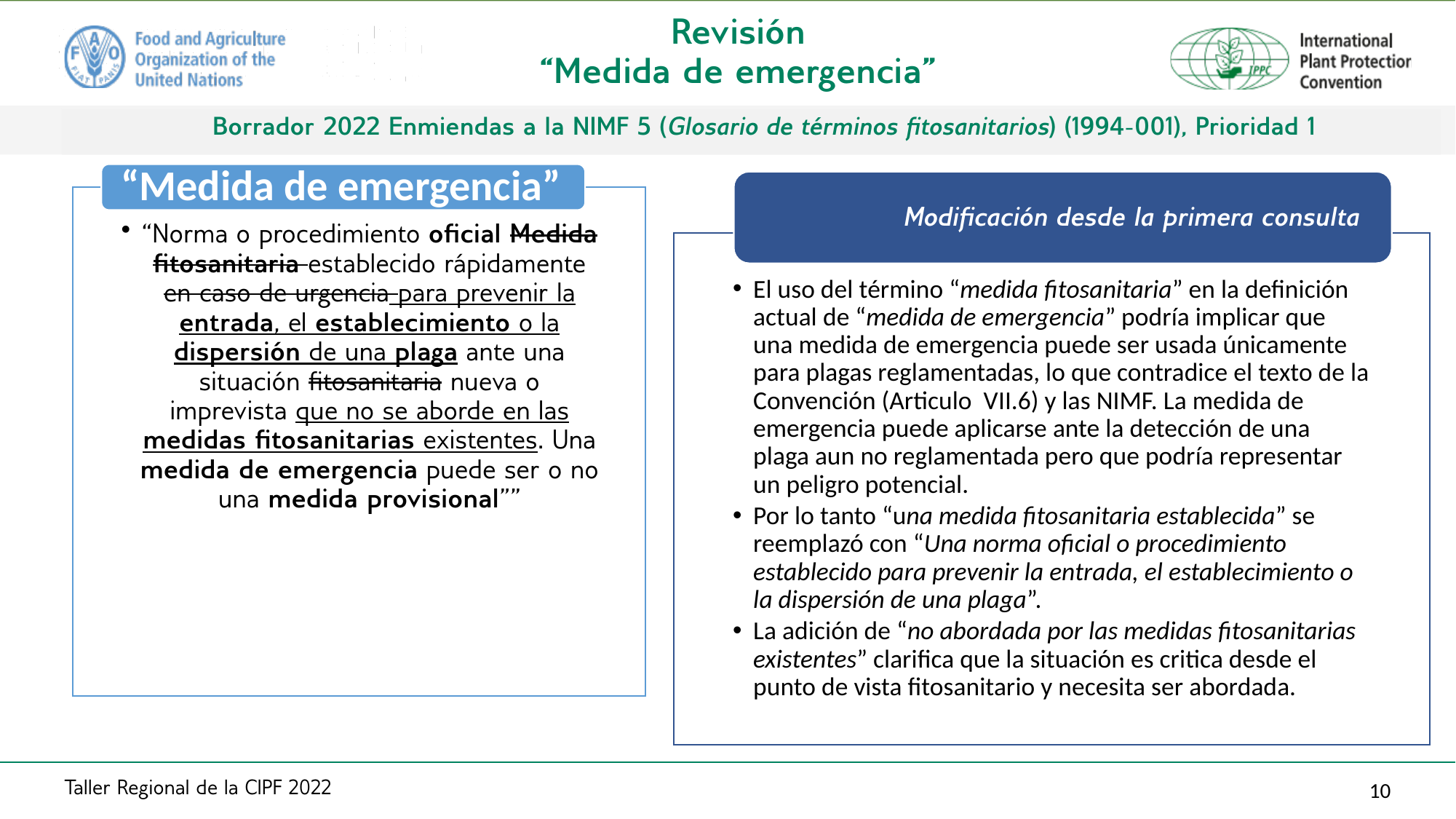

# Revisión “Medida de emergencia”
Borrador 2022 Enmiendas a la NIMF 5 (Glosario de términos fitosanitarios) (1994-001), Prioridad 1
El uso del término “medida fitosanitaria” en la definición actual de “medida de emergencia” podría implicar que una medida de emergencia puede ser usada únicamente para plagas reglamentadas, lo que contradice el texto de la Convención (Articulo  VII.6) y las NIMF. La medida de emergencia puede aplicarse ante la detección de una plaga aun no reglamentada pero que podría representar un peligro potencial.
Por lo tanto “una medida fitosanitaria establecida” se reemplazó con “Una norma oficial o procedimiento establecido para prevenir la entrada, el establecimiento o la dispersión de una plaga”.
La adición de “no abordada por las medidas fitosanitarias existentes” clarifica que la situación es critica desde el punto de vista fitosanitario y necesita ser abordada.
Modificación desde la primera consulta
“Norma o procedimiento oficial Medida fitosanitaria establecido rápidamente en caso de urgencia para prevenir la entrada, el establecimiento o la dispersión de una plaga ante una situación fitosanitaria nueva o imprevista que no se aborde en las medidas fitosanitarias existentes. Una medida de emergencia puede ser o no una medida provisional””
“Medida de emergencia”
Taller Regional de la CIPF 2022